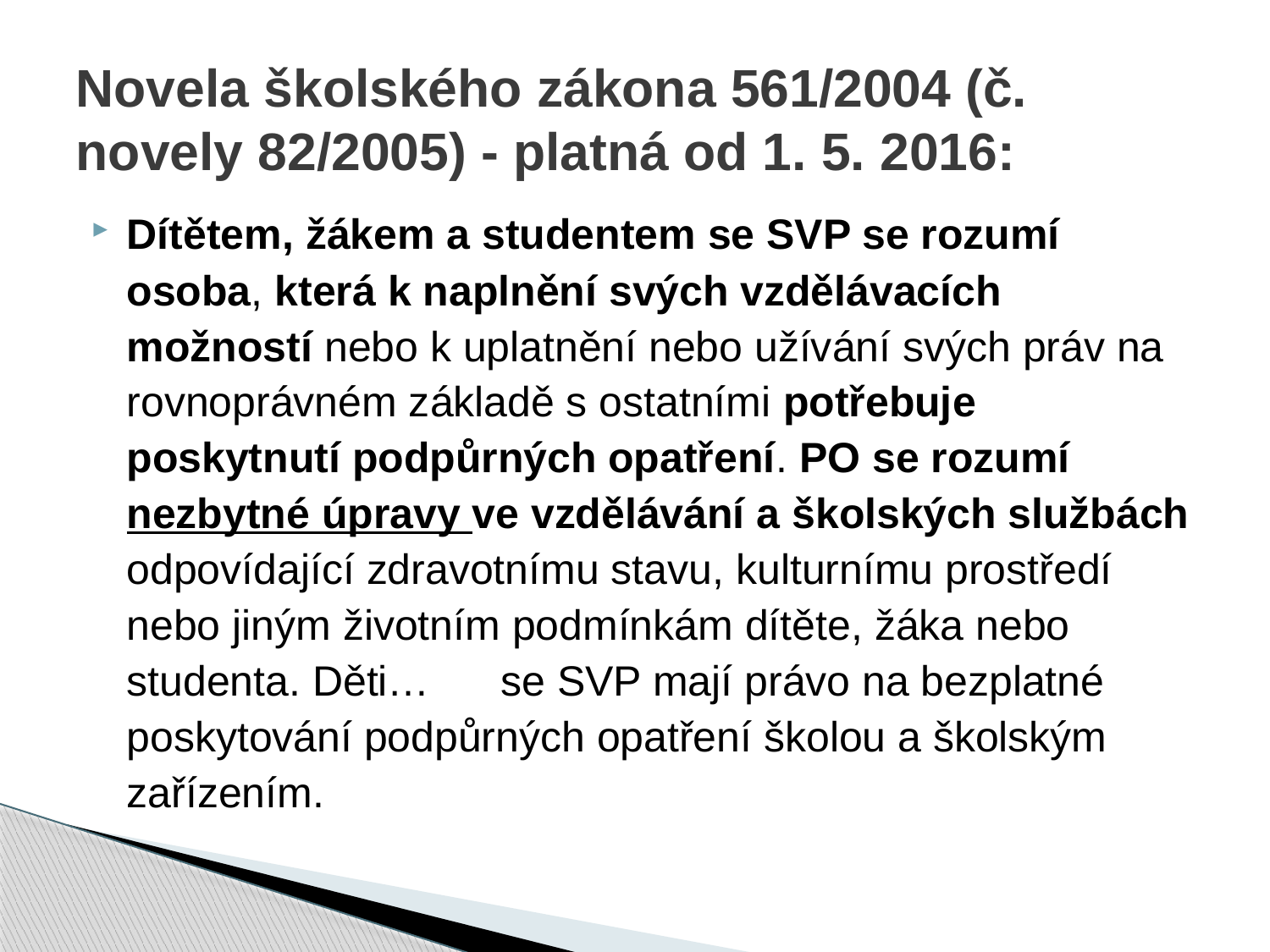

# Novela školského zákona 561/2004 (č. novely 82/2005) - platná od 1. 5. 2016:
Dítětem, žákem a studentem se SVP se rozumí osoba, která k naplnění svých vzdělávacích možností nebo k uplatnění nebo užívání svých práv na rovnoprávném základě s ostatními potřebuje poskytnutí podpůrných opatření. PO se rozumí nezbytné úpravy ve vzdělávání a školských službách odpovídající zdravotnímu stavu, kulturnímu prostředí nebo jiným životním podmínkám dítěte, žáka nebo studenta. Děti…      se SVP mají právo na bezplatné poskytování podpůrných opatření školou a školským zařízením.